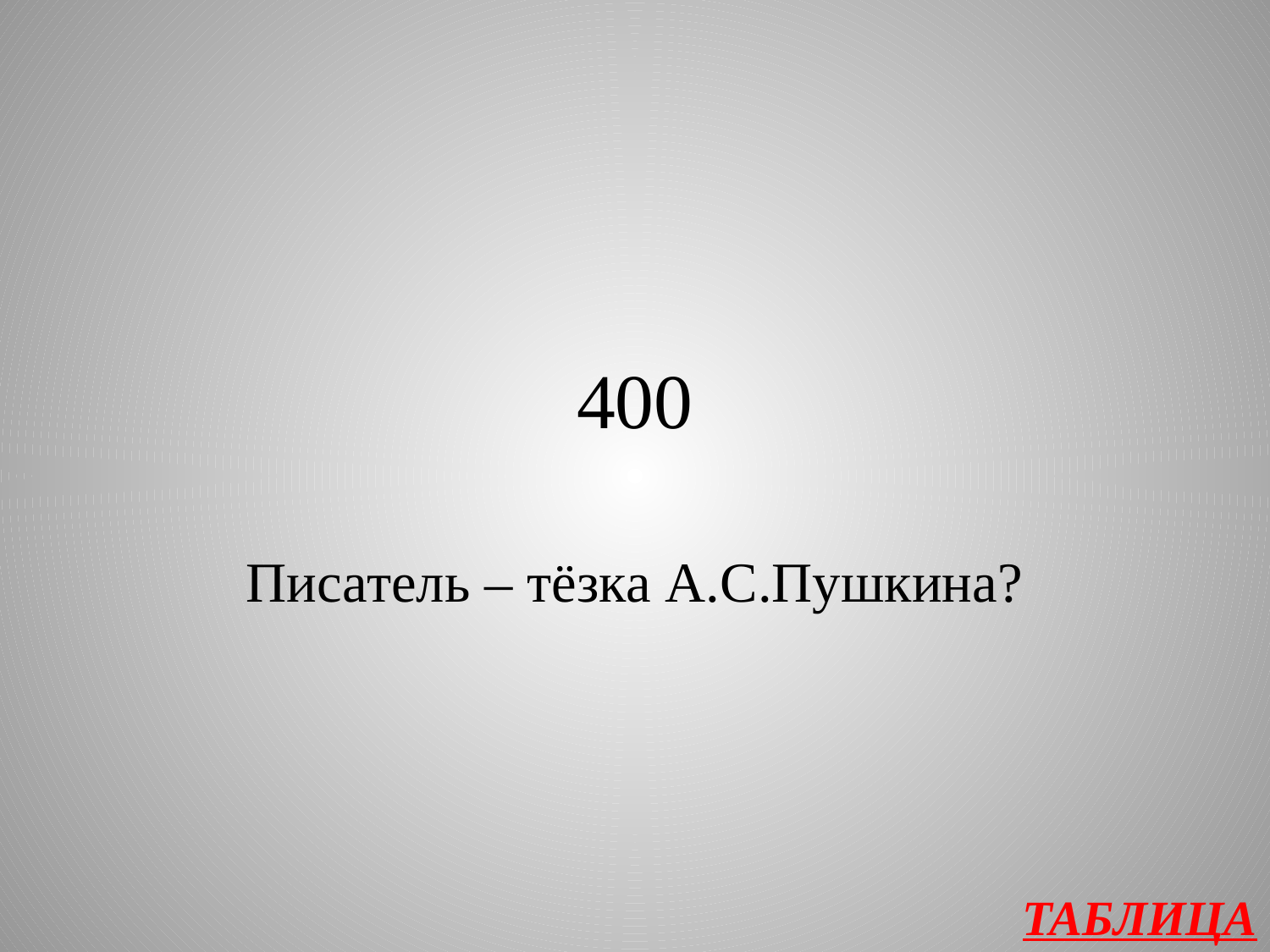

# 400
Писатель – тёзка А.С.Пушкина?
ТАБЛИЦА